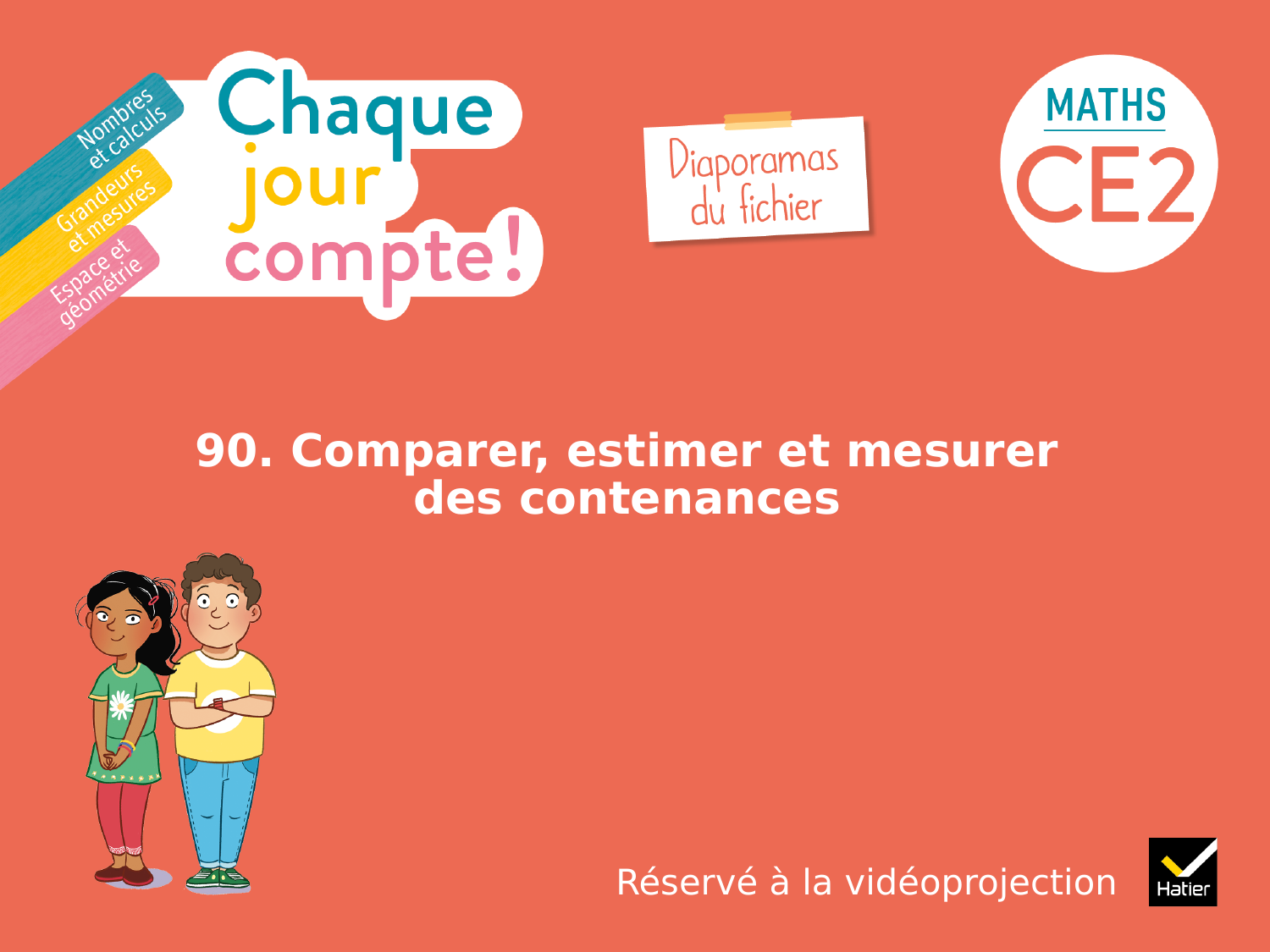

# 90. Comparer, estimer et mesurer des contenances